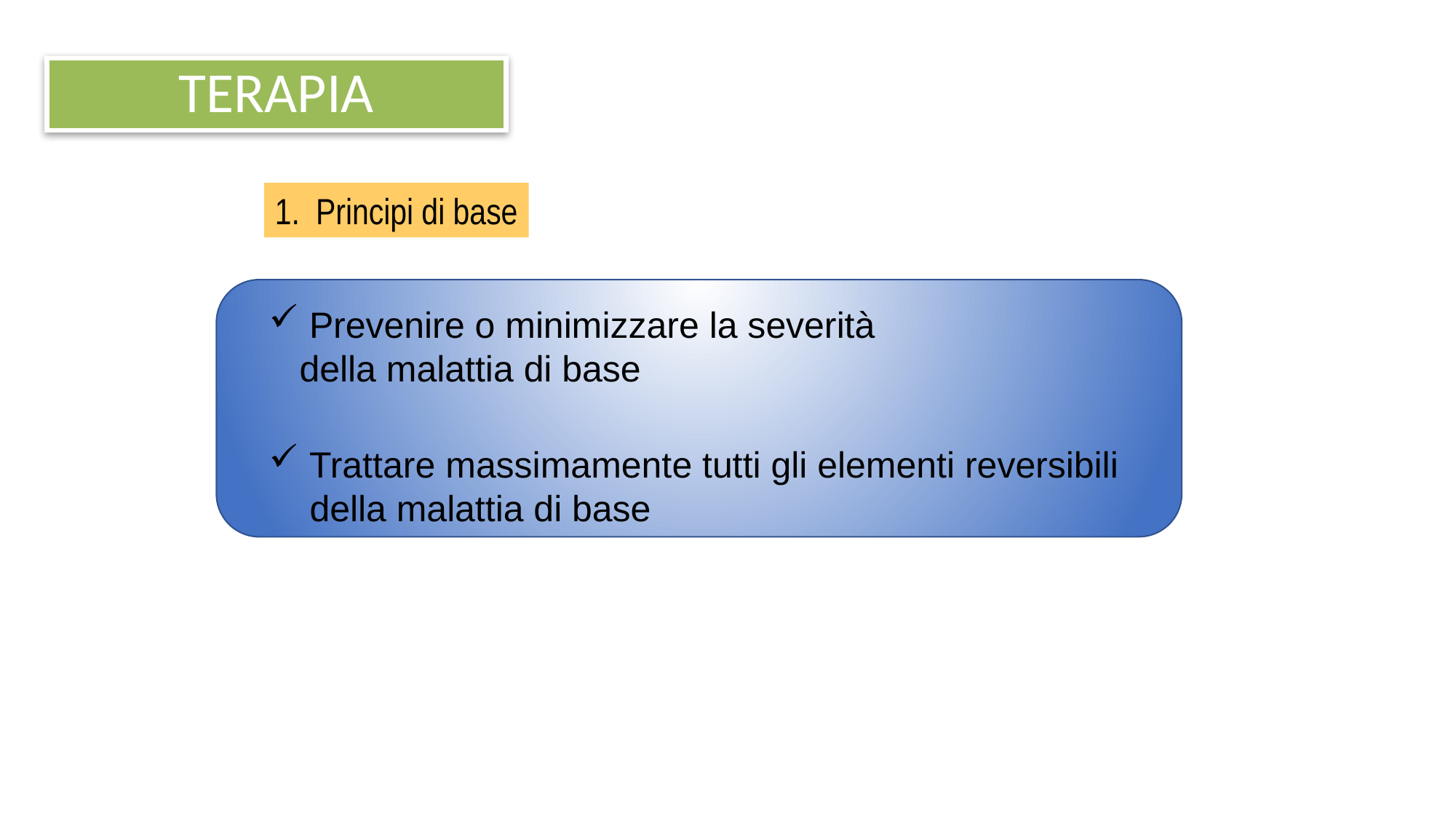

TERAPIA
Principi di base

 Prevenire o minimizzare la severità
   della malattia di base
 Trattare massimamente tutti gli elementi reversibili
    della malattia di base